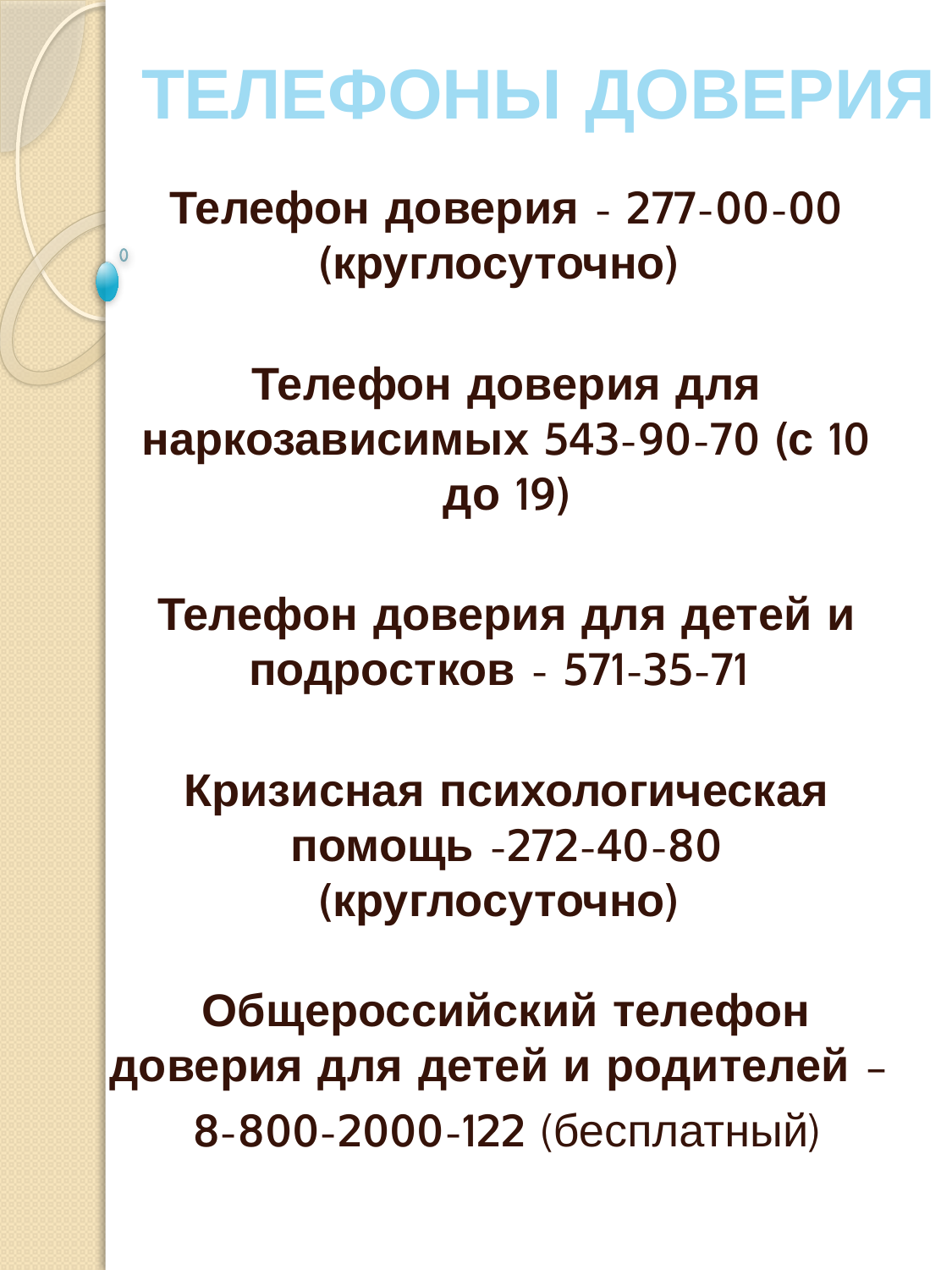

# ТЕЛЕФОНЫ ДОВЕРИЯ
Телефон доверия - 277-00-00 (круглосуточно)
Телефон доверия для наркозависимых 543-90-70 (с 10 до 19)
Телефон доверия для детей и подростков - 571-35-71
Кризисная психологическая помощь -272-40-80 (круглосуточно) 
Общероссийский телефон доверия для детей и родителей –
8-800-2000-122 (бесплатный)